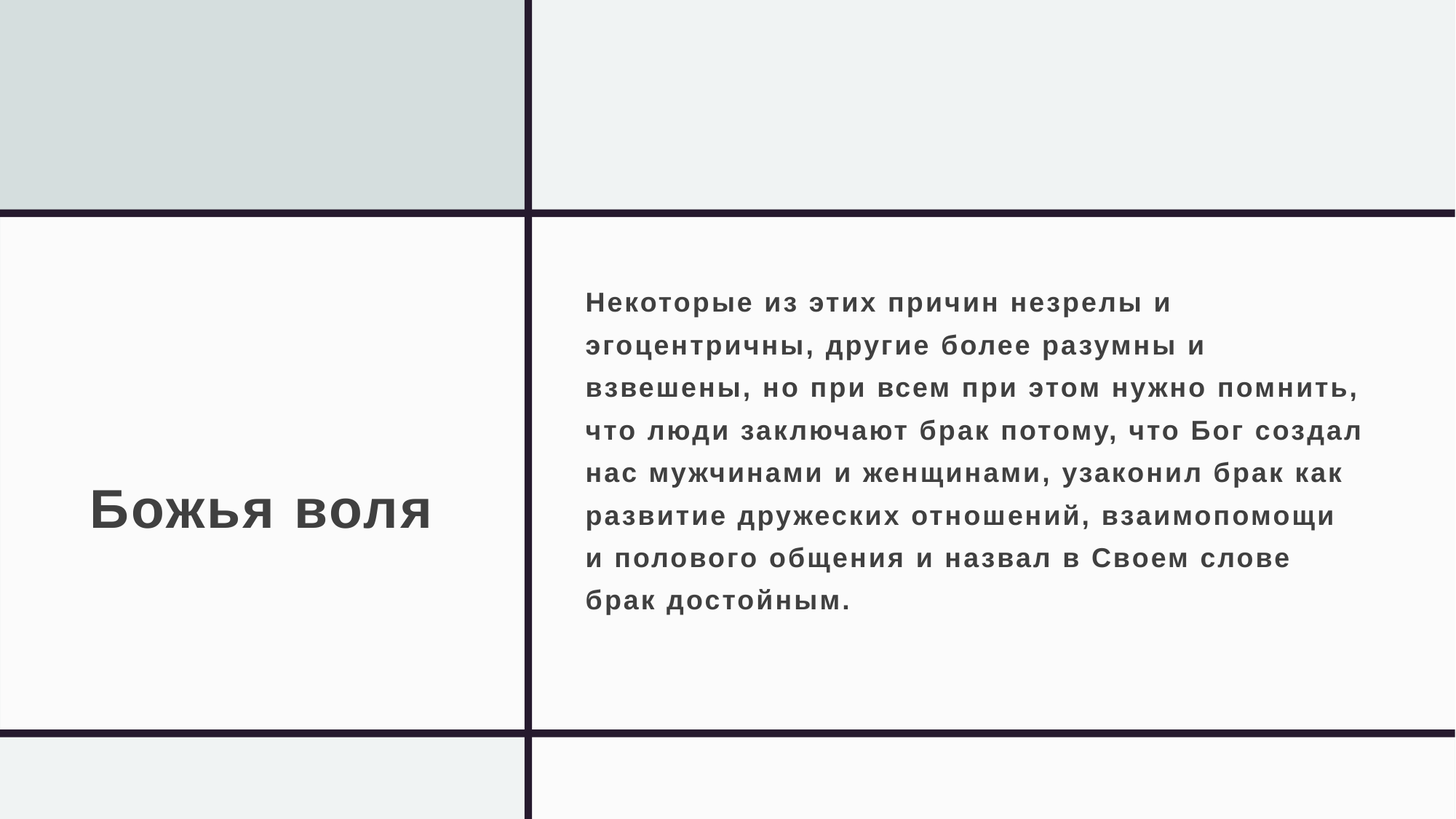

# Божья воля
Некоторые из этих причин незрелы и эгоцентричны, другие более разумны и взвешены, но при всем при этом нужно помнить, что люди заключают брак потому, что Бог создал нас мужчинами и женщинами, узаконил брак как развитие дружеских отношений, взаимопомощи и полового общения и назвал в Своем слове брак достойным.